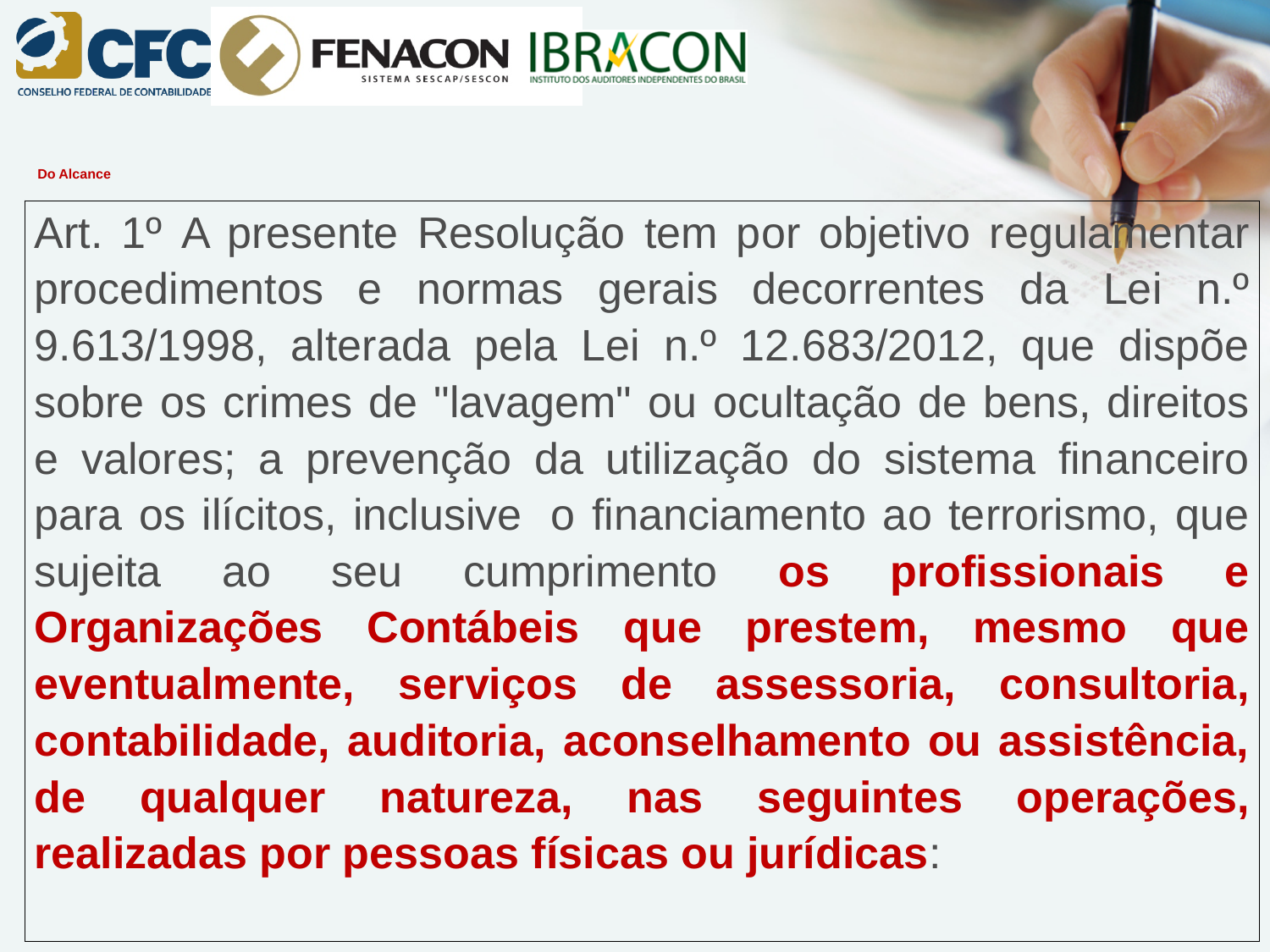

# Do Alcance
| Art. 1º A presente Resolução tem por objetivo regulamentar procedimentos e normas gerais decorrentes da Lei n.º 9.613/1998, alterada pela Lei n.º 12.683/2012, que dispõe sobre os crimes de "lavagem" ou ocultação de bens, direitos e valores; a prevenção da utilização do sistema financeiro para os ilícitos, inclusive  o financiamento ao terrorismo, que sujeita ao seu cumprimento os profissionais e Organizações Contábeis que prestem, mesmo que eventualmente, serviços de assessoria, consultoria, contabilidade, auditoria, aconselhamento ou assistência, de qualquer natureza, nas seguintes operações, realizadas por pessoas físicas ou jurídicas: |
| --- |